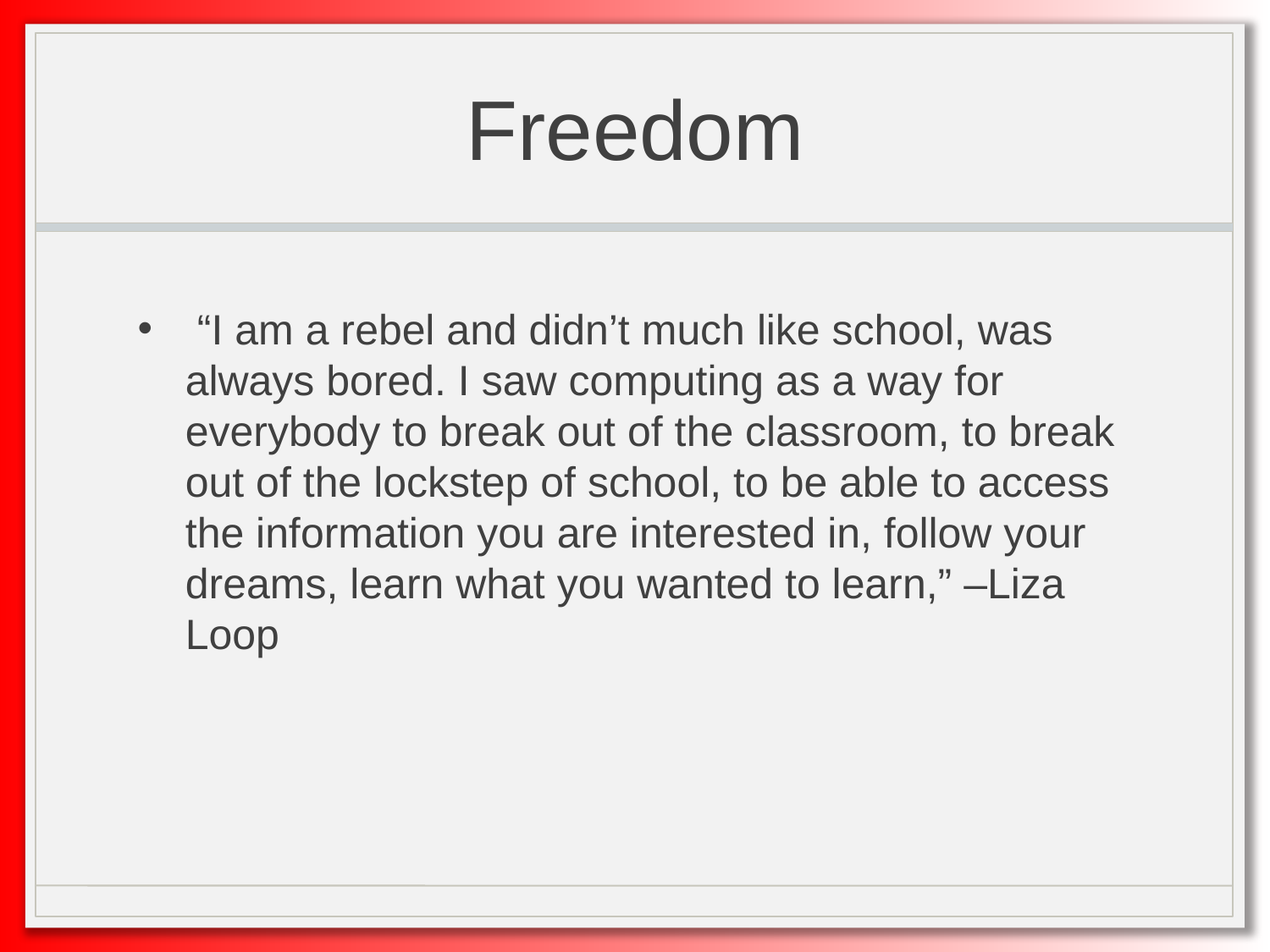

# Freedom
 “I am a rebel and didn’t much like school, was always bored. I saw computing as a way for everybody to break out of the classroom, to break out of the lockstep of school, to be able to access the information you are interested in, follow your dreams, learn what you wanted to learn,” –Liza Loop